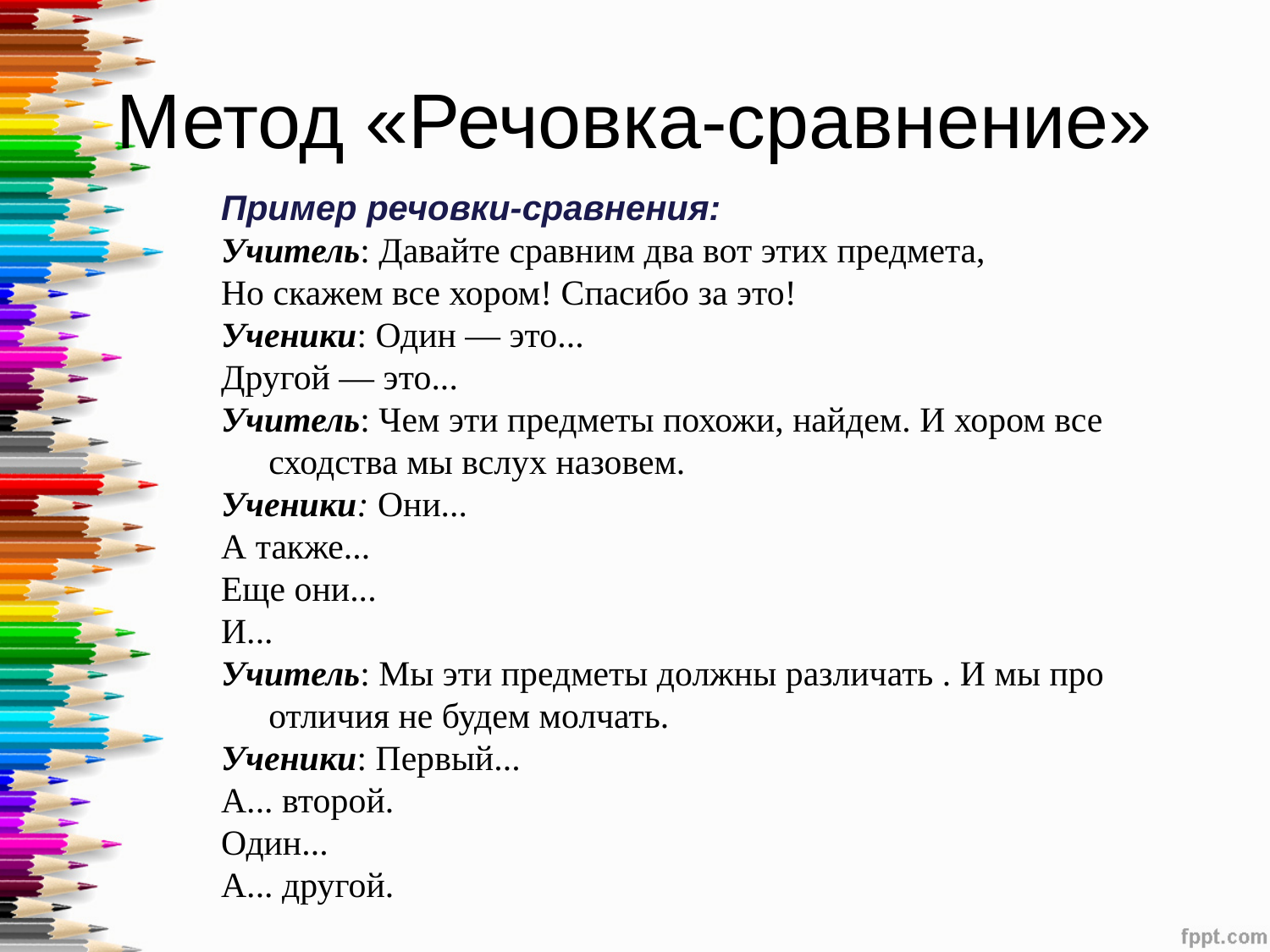

# Метод «Речовка-сравнение»
Пример речовки-сравнения:
Учитель: Давайте сравним два вот этих предмета,
Но скажем все хором! Спасибо за это!
Ученики: Один — это...
Другой — это...
Учитель: Чем эти предметы похожи, найдем. И хором все сходства мы вслух назовем.
Ученики: Они...
А также...
Еще они...
И...
Учитель: Мы эти предметы должны различать . И мы про отличия не будем молчать.
Ученики: Первый...
А... второй.
Один...
А... другой.